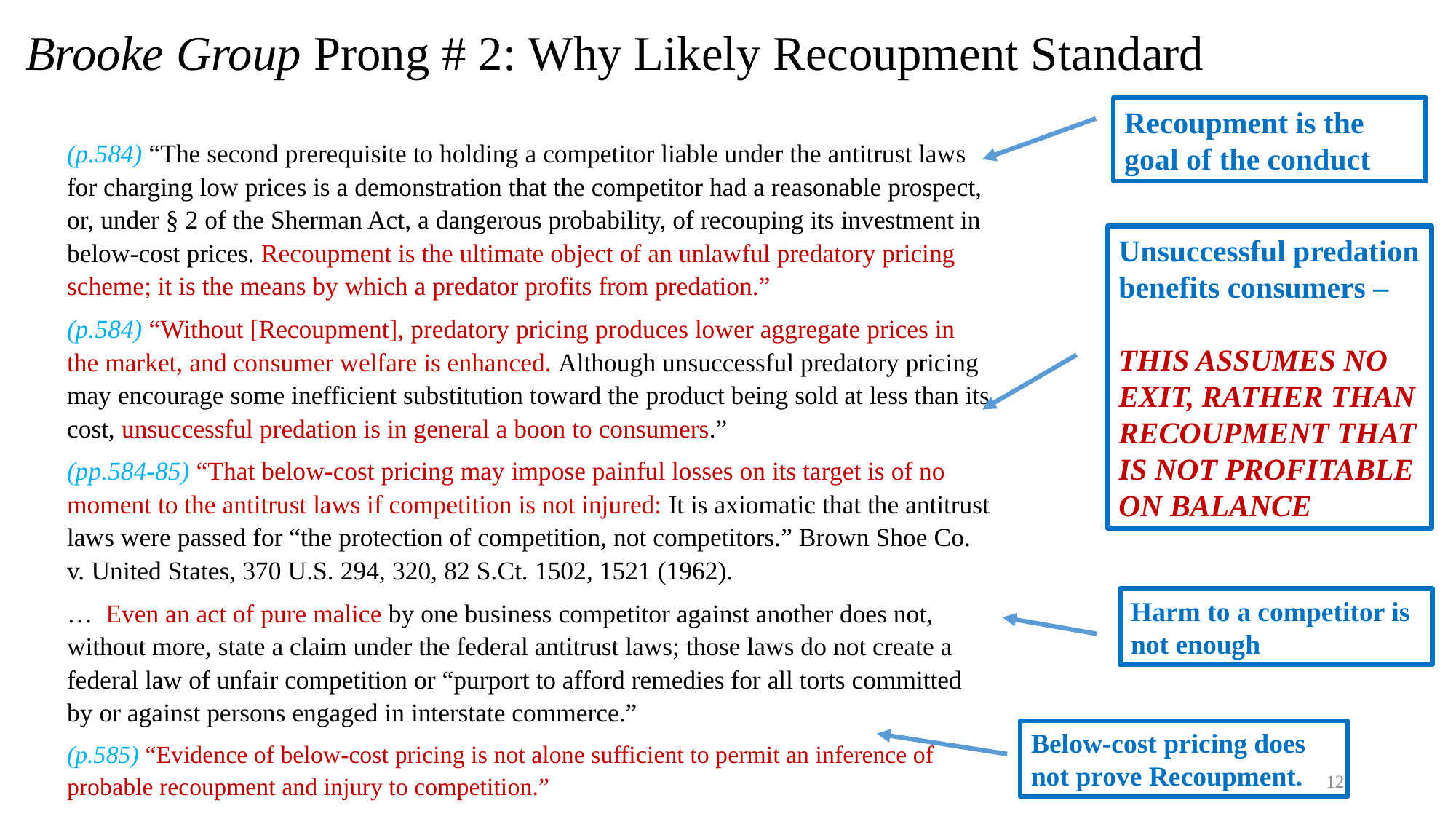

# Brooke Group Prong # 2: Why Likely Recoupment Standard
Recoupment is the goal of the conduct
(p.584) “The second prerequisite to holding a competitor liable under the antitrust laws for charging low prices is a demonstration that the competitor had a reasonable prospect, or, under § 2 of the Sherman Act, a dangerous probability, of recouping its investment in below-cost prices. Recoupment is the ultimate object of an unlawful predatory pricing scheme; it is the means by which a predator profits from predation.”
(p.584) “Without [Recoupment], predatory pricing produces lower aggregate prices in the market, and consumer welfare is enhanced. Although unsuccessful predatory pricing may encourage some inefficient substitution toward the product being sold at less than its cost, unsuccessful predation is in general a boon to consumers.”
(pp.584-85) “That below-cost pricing may impose painful losses on its target is of no moment to the antitrust laws if competition is not injured: It is axiomatic that the antitrust laws were passed for “the protection of competition, not competitors.” Brown Shoe Co. v. United States, 370 U.S. 294, 320, 82 S.Ct. 1502, 1521 (1962).
…  Even an act of pure malice by one business competitor against another does not, without more, state a claim under the federal antitrust laws; those laws do not create a federal law of unfair competition or “purport to afford remedies for all torts committed by or against persons engaged in interstate commerce.”
(p.585) “Evidence of below-cost pricing is not alone sufficient to permit an inference of probable recoupment and injury to competition.”

Unsuccessful predation benefits consumers –

THIS ASSUMES NO EXIT, RATHER THAN RECOUPMENT THAT IS NOT PROFITABLE ON BALANCE
Harm to a competitor is not enough
Below-cost pricing does not prove Recoupment.
12